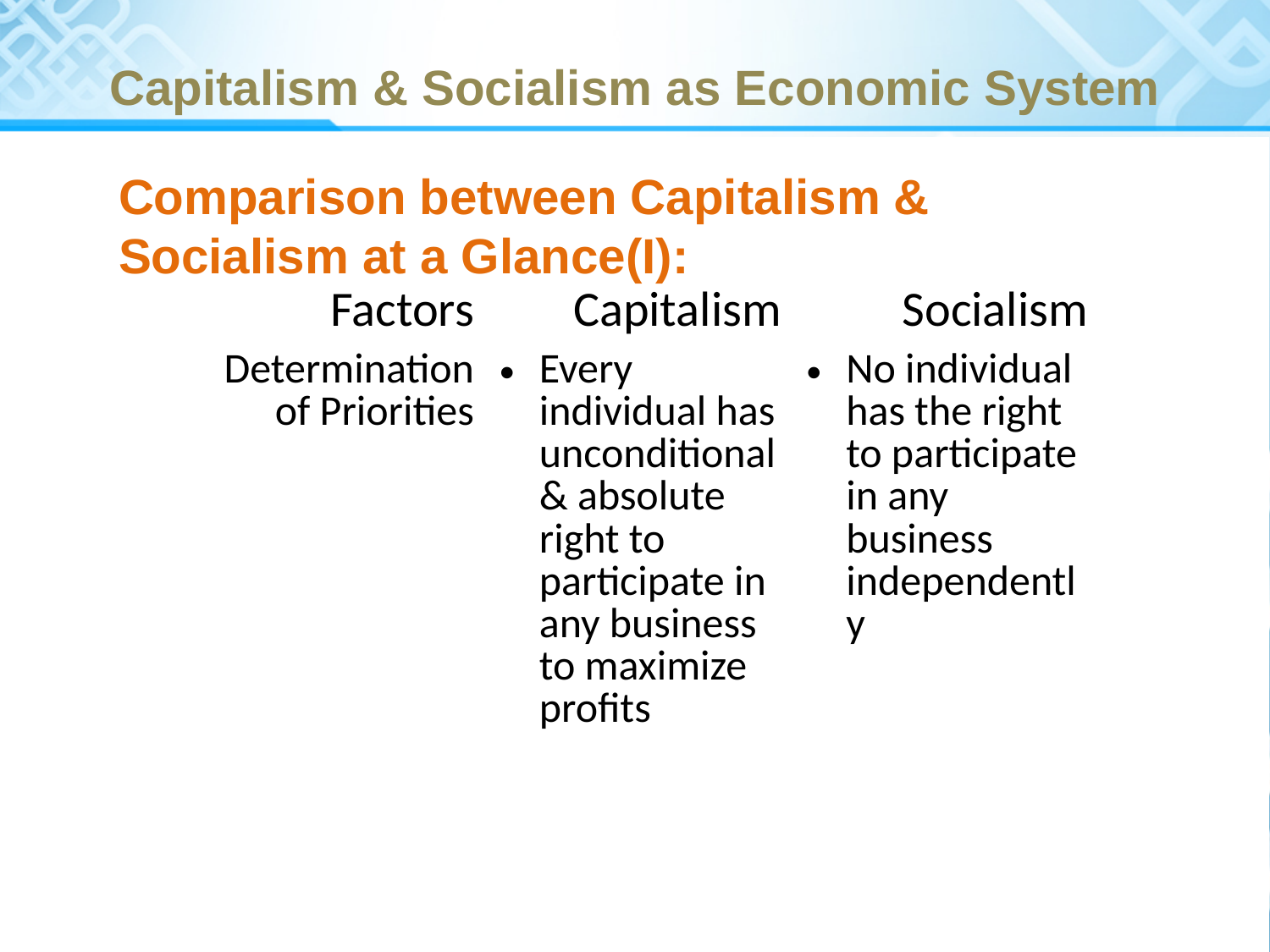

Capitalism & Socialism as Economic System

Comparison between Capitalism & Socialism at a Glance(I):

| Factors | Capitalism | Socialism |
| --- | --- | --- |
| Determination of Priorities | Every individual has unconditional & absolute right to participate in any business to maximize profits | No individual has the right to participate in any business independently |